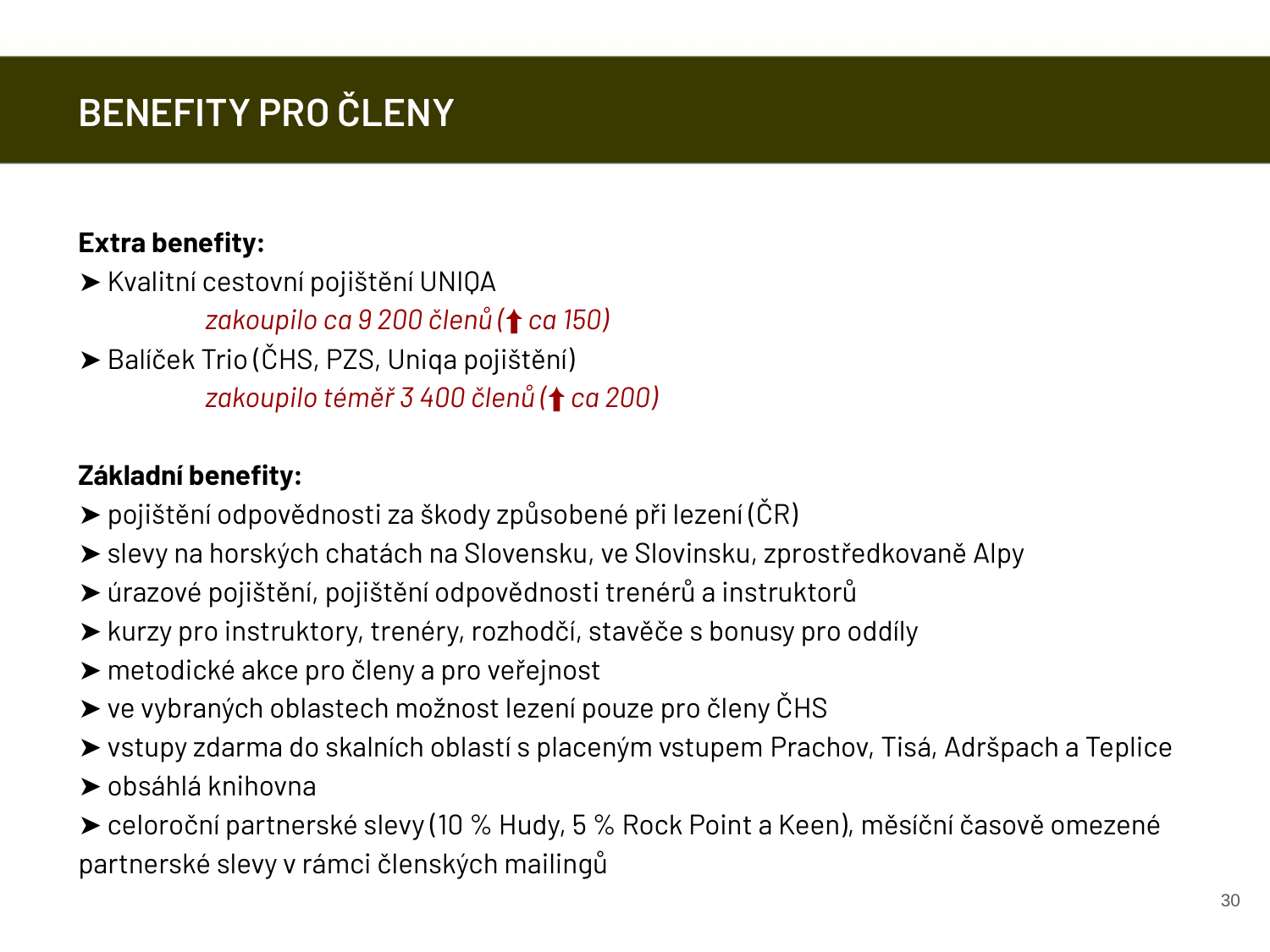

BENEFITY PRO ČLENY
Extra benefity:
➤ Kvalitní cestovní pojištění UNIQA
	zakoupilo ca 9 200 členů (⬆ ca 150)
➤ Balíček Trio (ČHS, PZS, Uniqa pojištění)
	zakoupilo téměř 3 400 členů (⬆ ca 200)

Základní benefity:
➤ pojištění odpovědnosti za škody způsobené při lezení (ČR)
➤ slevy na horských chatách na Slovensku, ve Slovinsku, zprostředkovaně Alpy
➤ úrazové pojištění, pojištění odpovědnosti trenérů a instruktorů
➤ kurzy pro instruktory, trenéry, rozhodčí, stavěče s bonusy pro oddíly
➤ metodické akce pro členy a pro veřejnost
➤ ve vybraných oblastech možnost lezení pouze pro členy ČHS
➤ vstupy zdarma do skalních oblastí s placeným vstupem Prachov, Tisá, Adršpach a Teplice
➤ obsáhlá knihovna
➤ celoroční partnerské slevy (10 % Hudy, 5 % Rock Point a Keen), měsíční časově omezené partnerské slevy v rámci členských mailingů
30